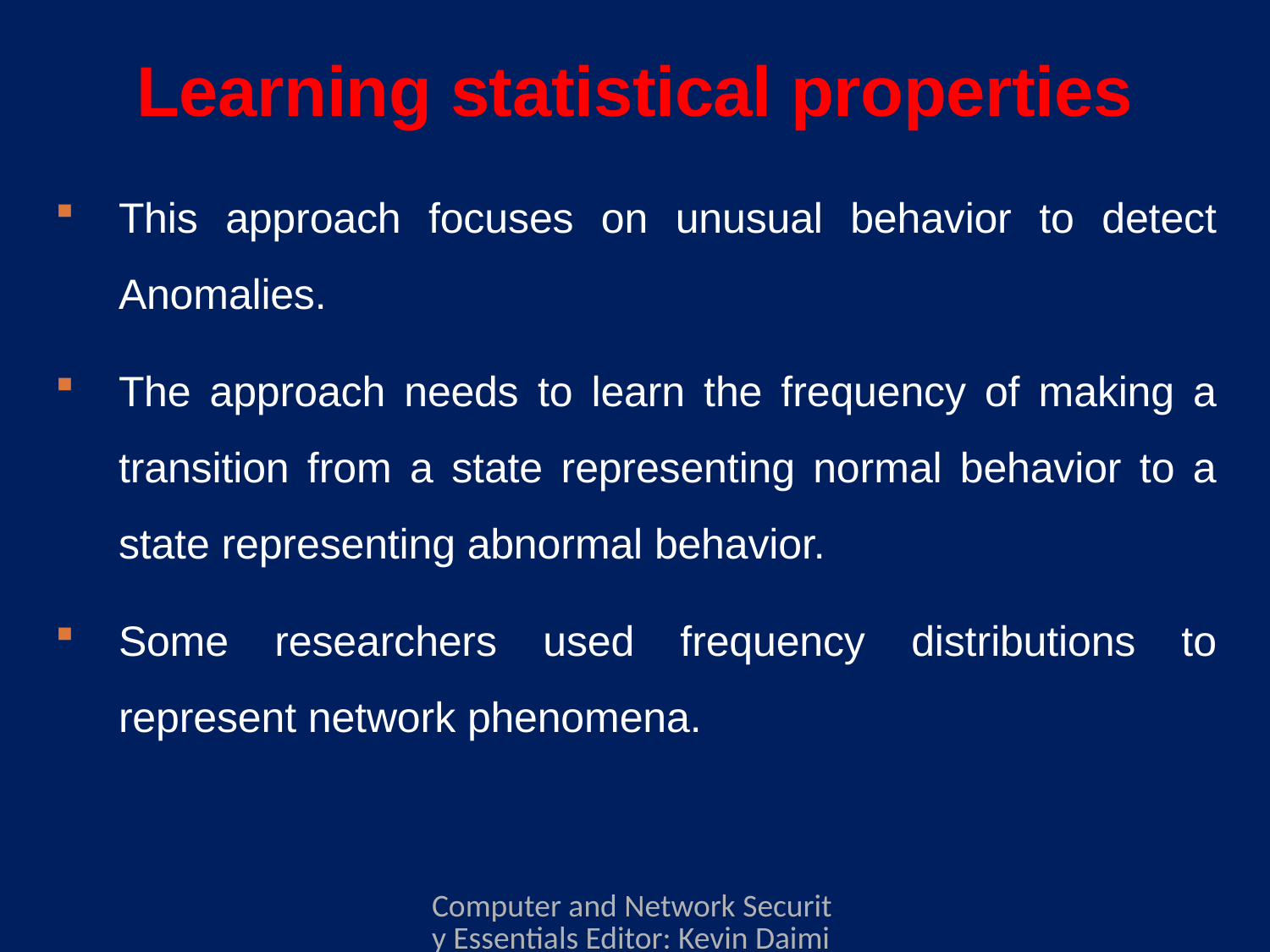

# Learning statistical properties
This approach focuses on unusual behavior to detect Anomalies.
The approach needs to learn the frequency of making a transition from a state representing normal behavior to a state representing abnormal behavior.
Some researchers used frequency distributions to represent network phenomena.
Computer and Network Security Essentials Editor: Kevin Daimi Associate Editors: Guillermo Francia, Levent Ertaul, Luis H. Encinas, Eman El-Sheikh Published by Springer